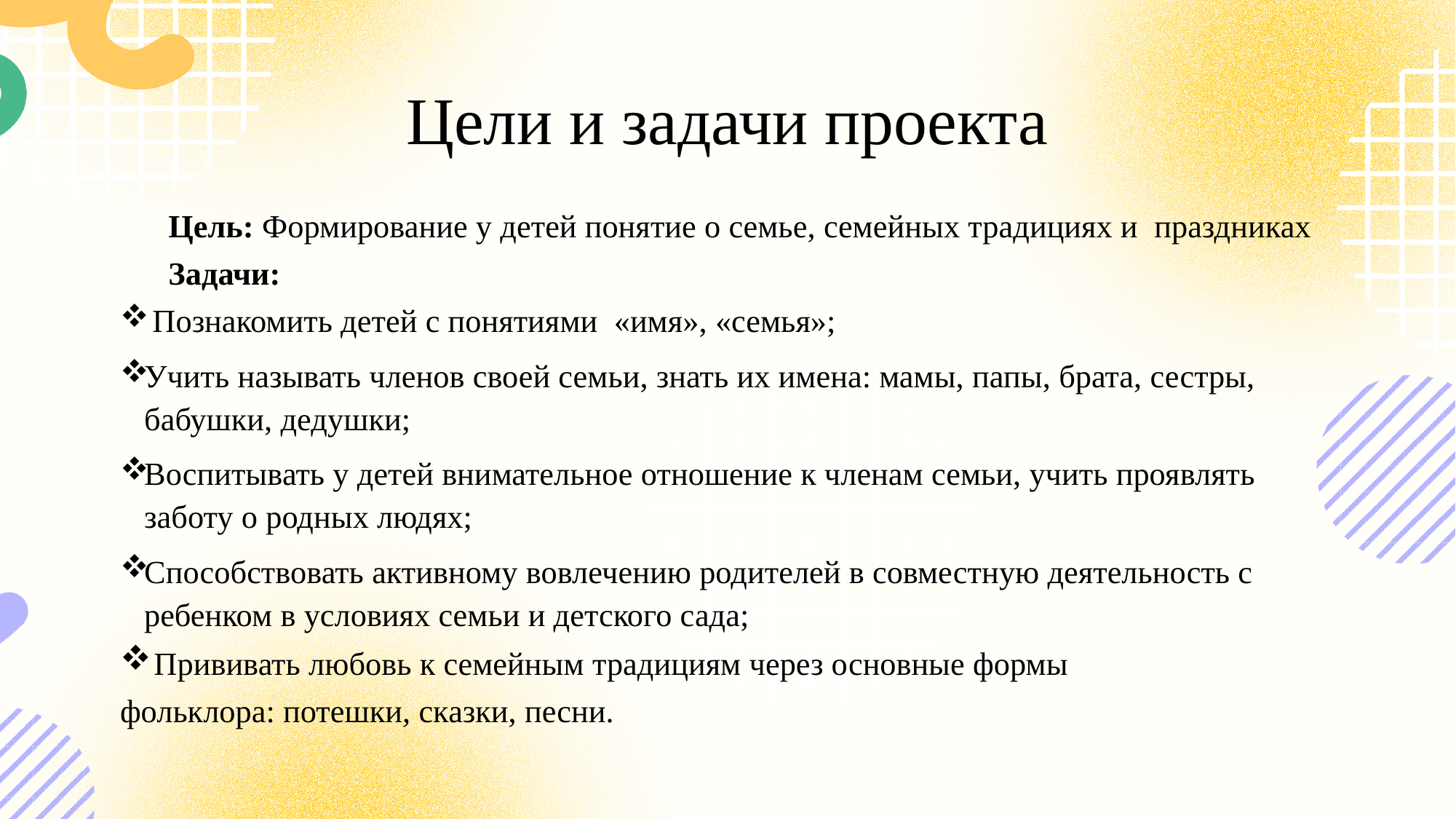

# Цели и задачи проекта
Цель: Формирование у детей понятие о семье, семейных традициях и  праздниках
Задачи:
 Познакомить детей с понятиями  «имя», «семья»;
Учить называть членов своей семьи, знать их имена: мамы, папы, брата, сестры, бабушки, дедушки;
Воспитывать у детей внимательное отношение к членам семьи, учить проявлять заботу о родных людях;
Способствовать активному вовлечению родителей в совместную деятельность с ребенком в условиях семьи и детского сада;
 Прививать любовь к семейным традициям через основные формы
фольклора: потешки, сказки, песни.